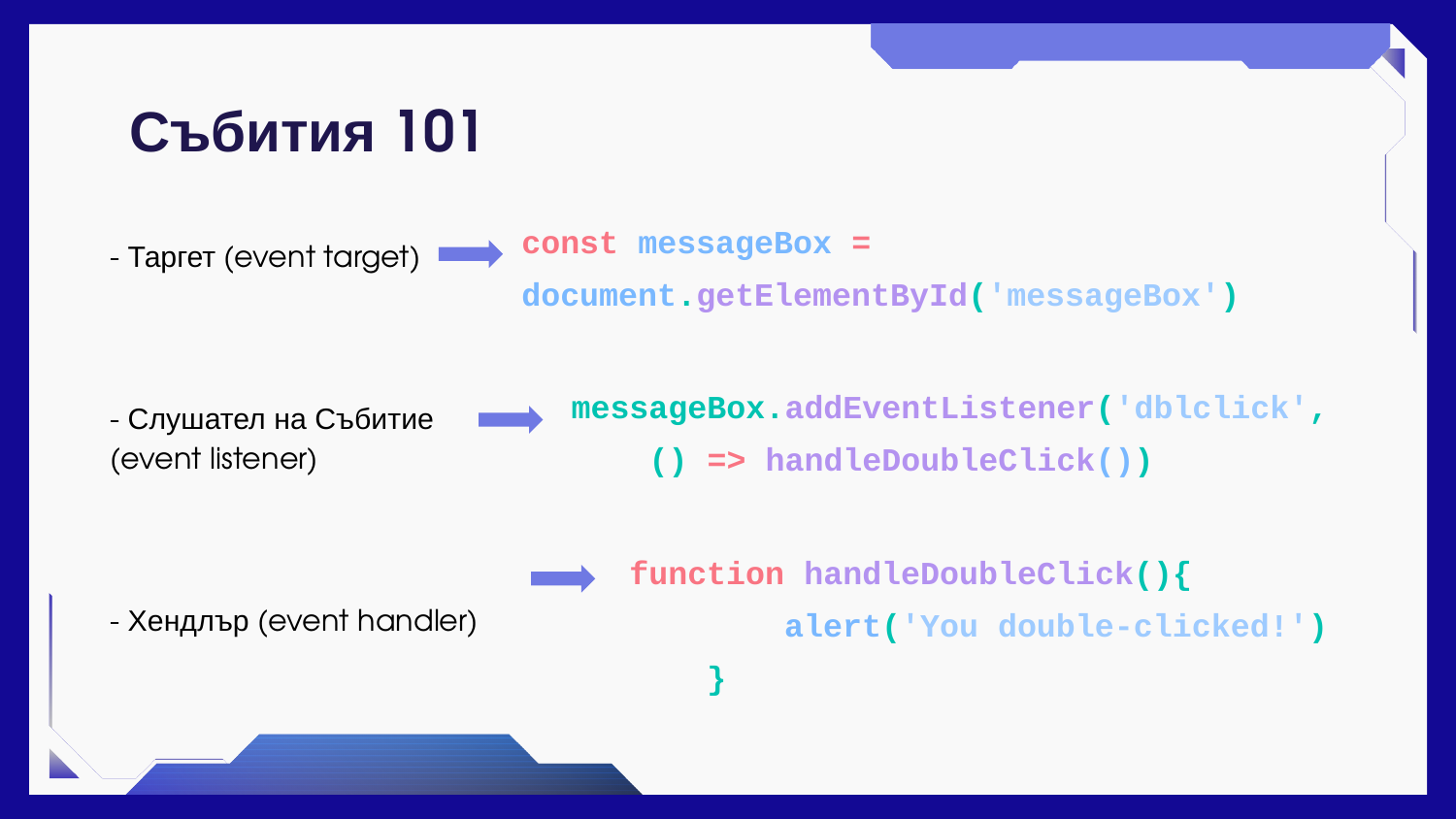

# Събития 101
const messageBox = document.getElementById('messageBox')
- Таргет (event target)

- Слушател на Събитие (event listener)

- Хендлър (event handler)

messageBox.addEventListener('dblclick',
    () => handleDoubleClick())

function handleDoubleClick(){
        alert('You double-clicked!')
    }